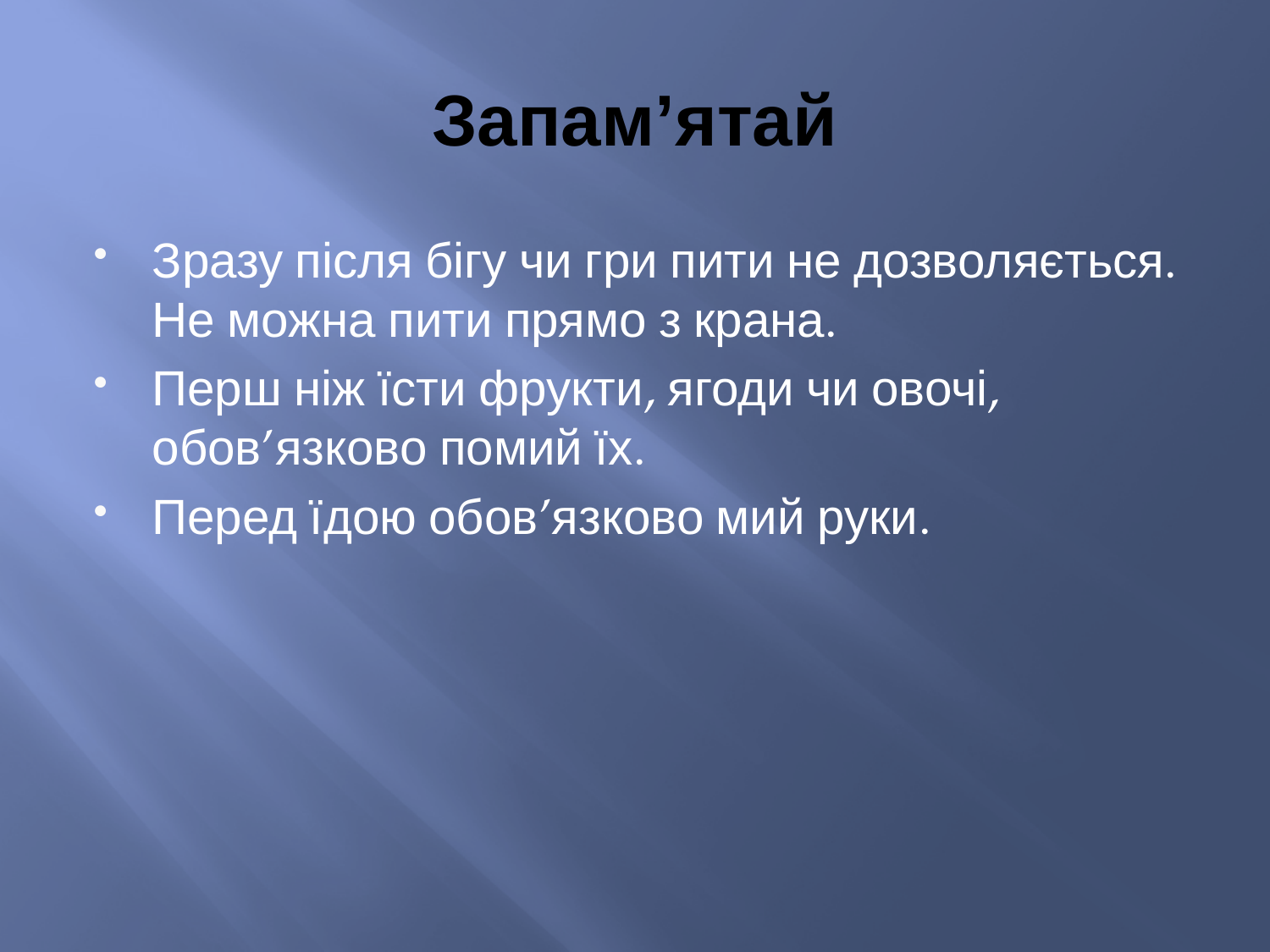

# Запам’ятай
Зразу після бігу чи гри пити не дозволяється. Не можна пити прямо з крана.
Перш ніж їсти фрукти, ягоди чи овочі, обов’язково помий їх.
Перед їдою обов’язково мий руки.